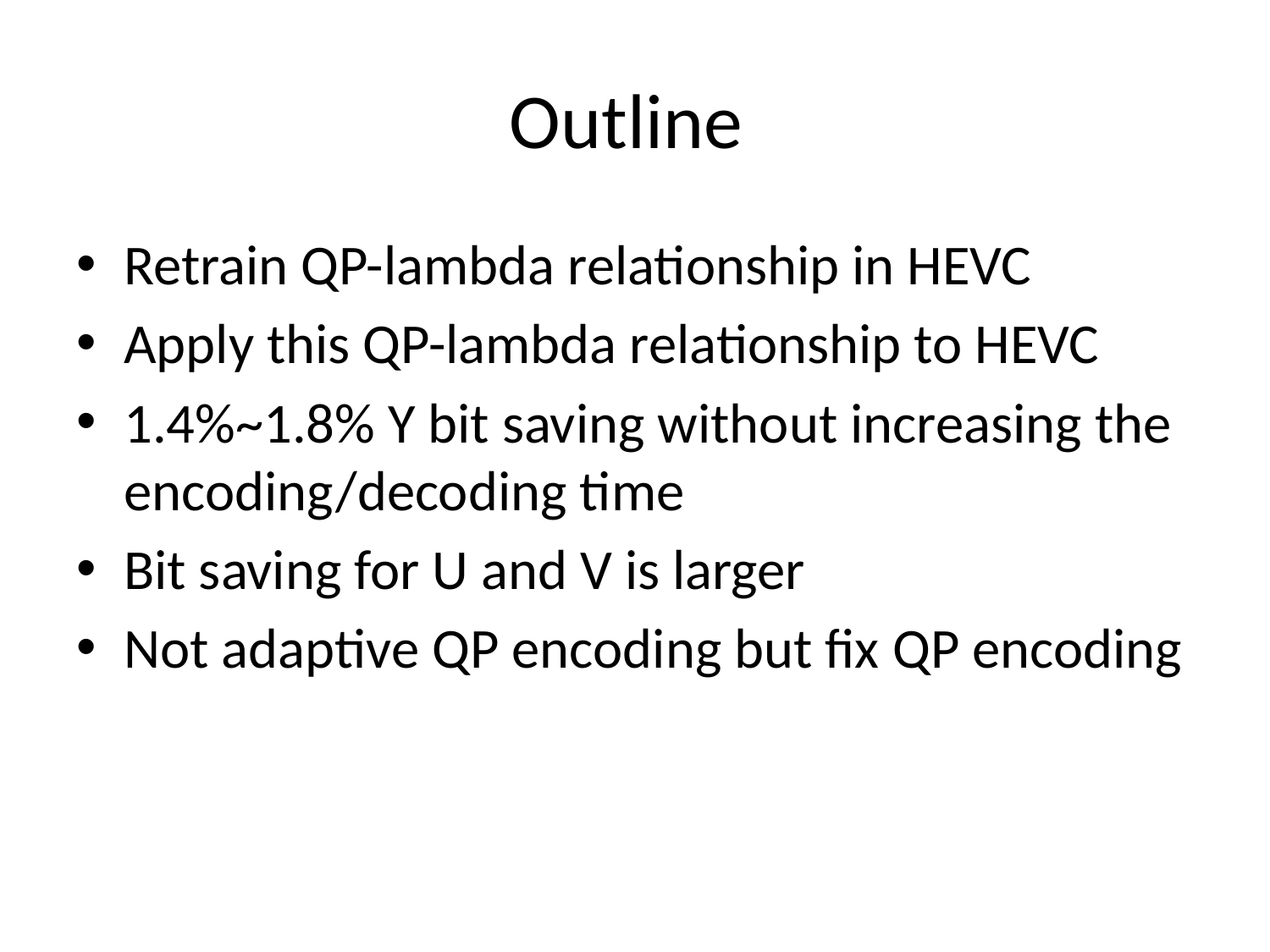

# Outline
Retrain QP-lambda relationship in HEVC
Apply this QP-lambda relationship to HEVC
1.4%~1.8% Y bit saving without increasing the encoding/decoding time
Bit saving for U and V is larger
Not adaptive QP encoding but fix QP encoding